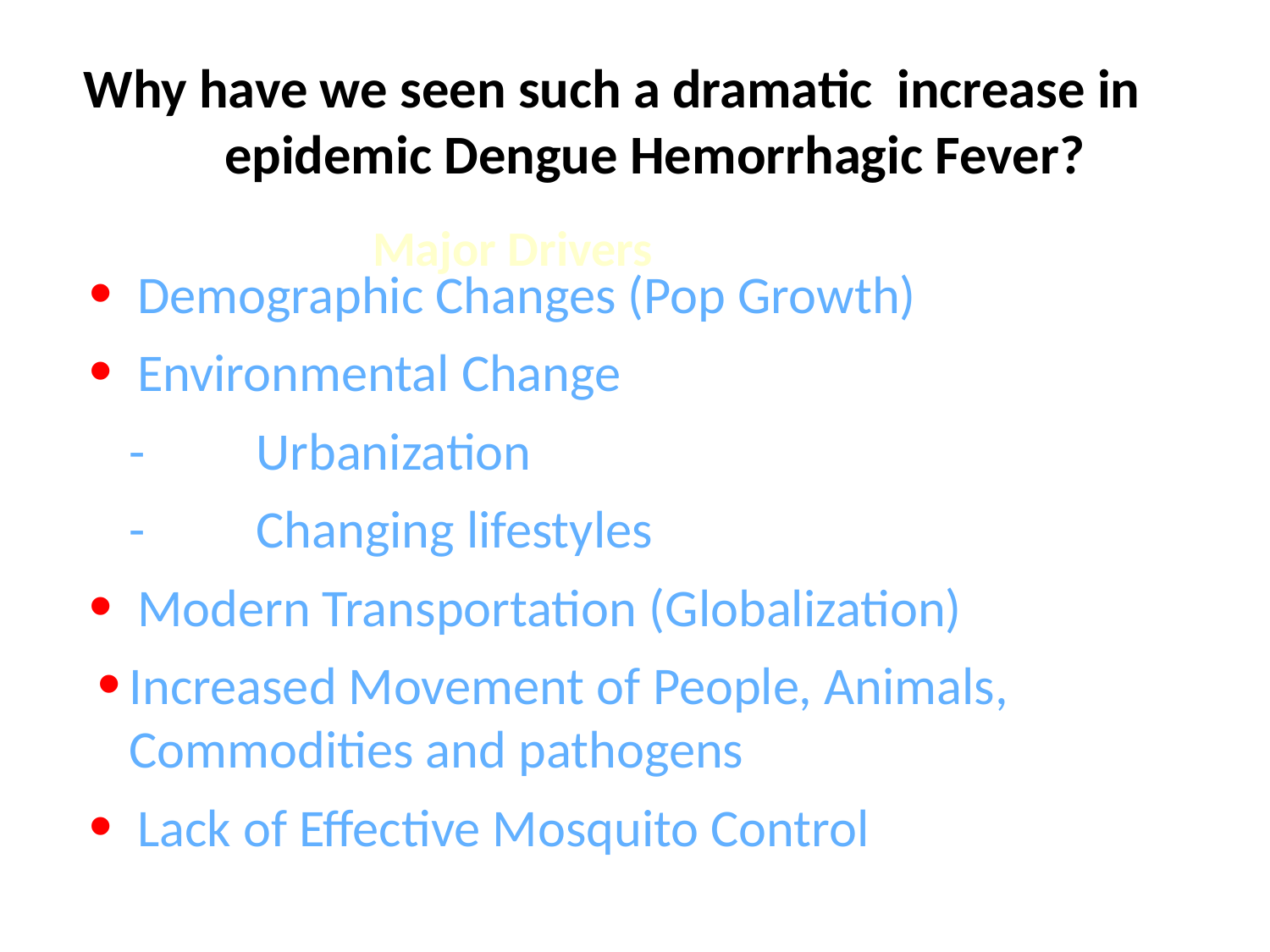

# Why have we seen such a dramatic  increase in 	epidemic Dengue Hemorrhagic Fever?
	Major Drivers
Demographic Changes (Pop Growth)
Environmental Change
	-	Urbanization
	-	Changing lifestyles
Modern Transportation (Globalization)
Increased Movement of People, Animals, Commodities and pathogens
Lack of Effective Mosquito Control